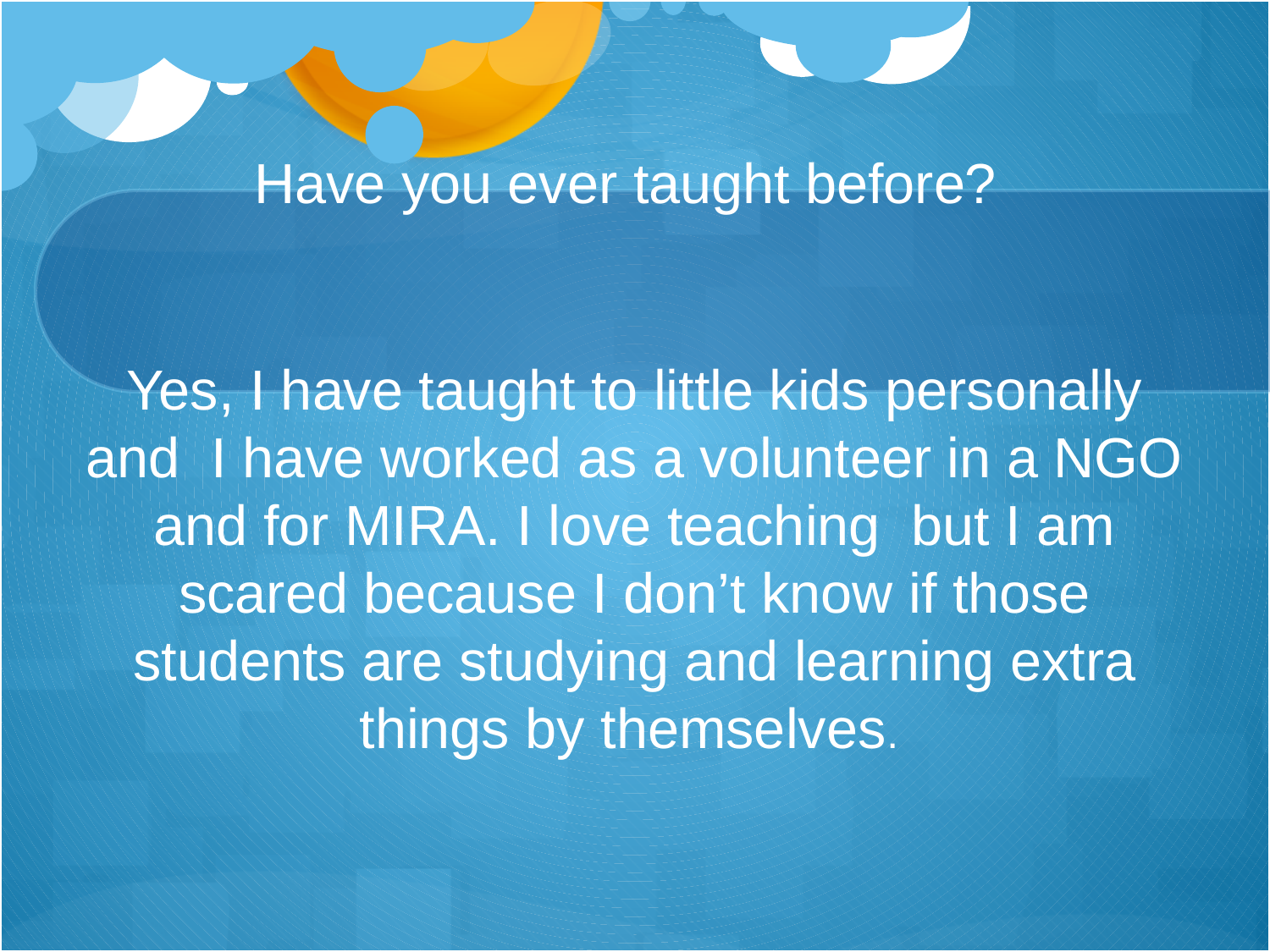

Have you ever taught before?

Yes, I have taught to little kids personally and  I have worked as a volunteer in a NGO and for MIRA. I love teaching  but I am scared because I don’t know if those students are studying and learning extra things by themselves.